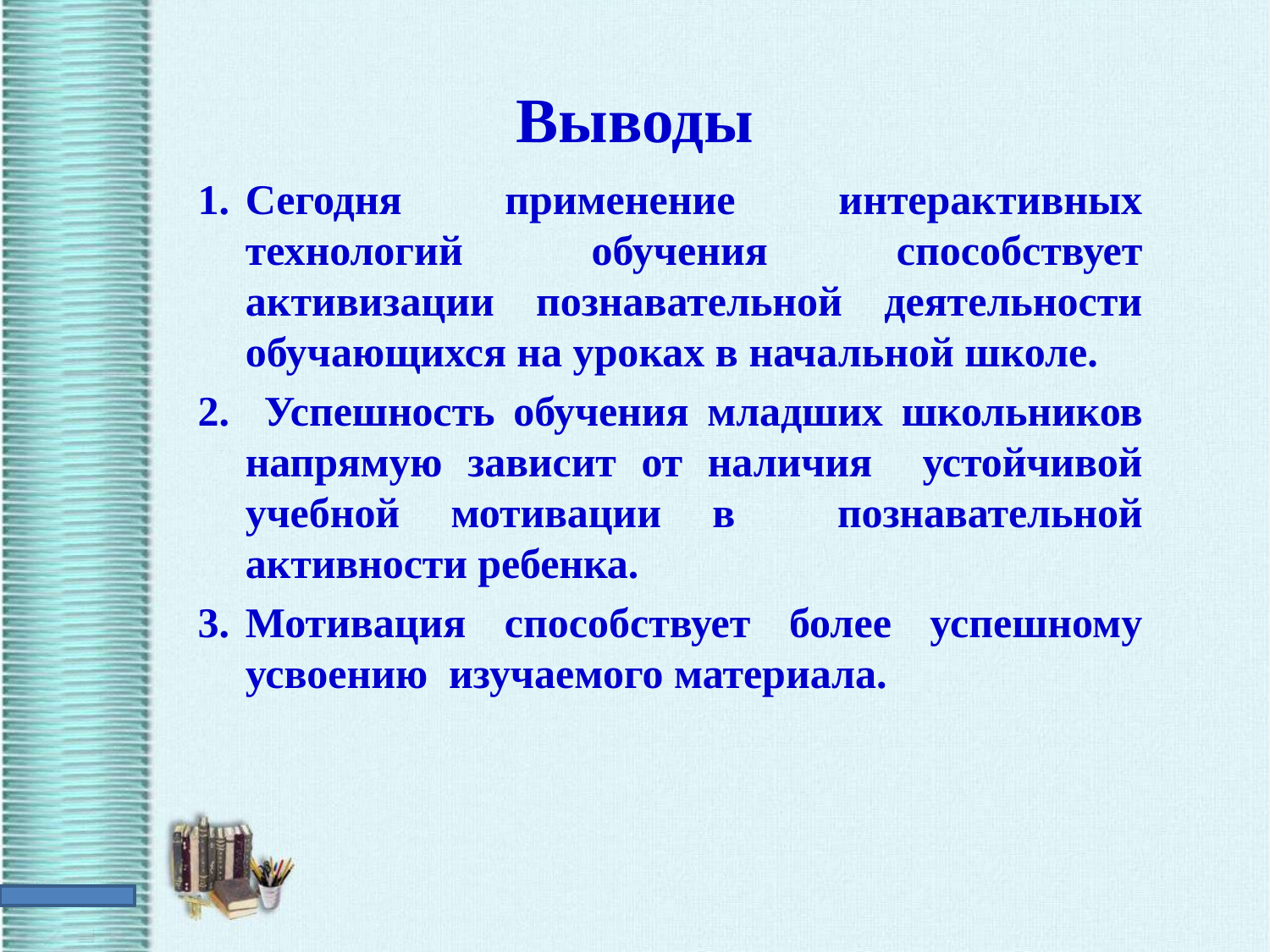

# Выводы
Сегодня применение интерактивных технологий обучения способствует активизации познавательной деятельности обучающихся на уроках в начальной школе.
 Успешность обучения младших школьников напрямую зависит от наличия  устойчивой учебной мотивации в  познавательной активности ребенка.
Мотивация способствует более успешному усвоению  изучаемого материала.